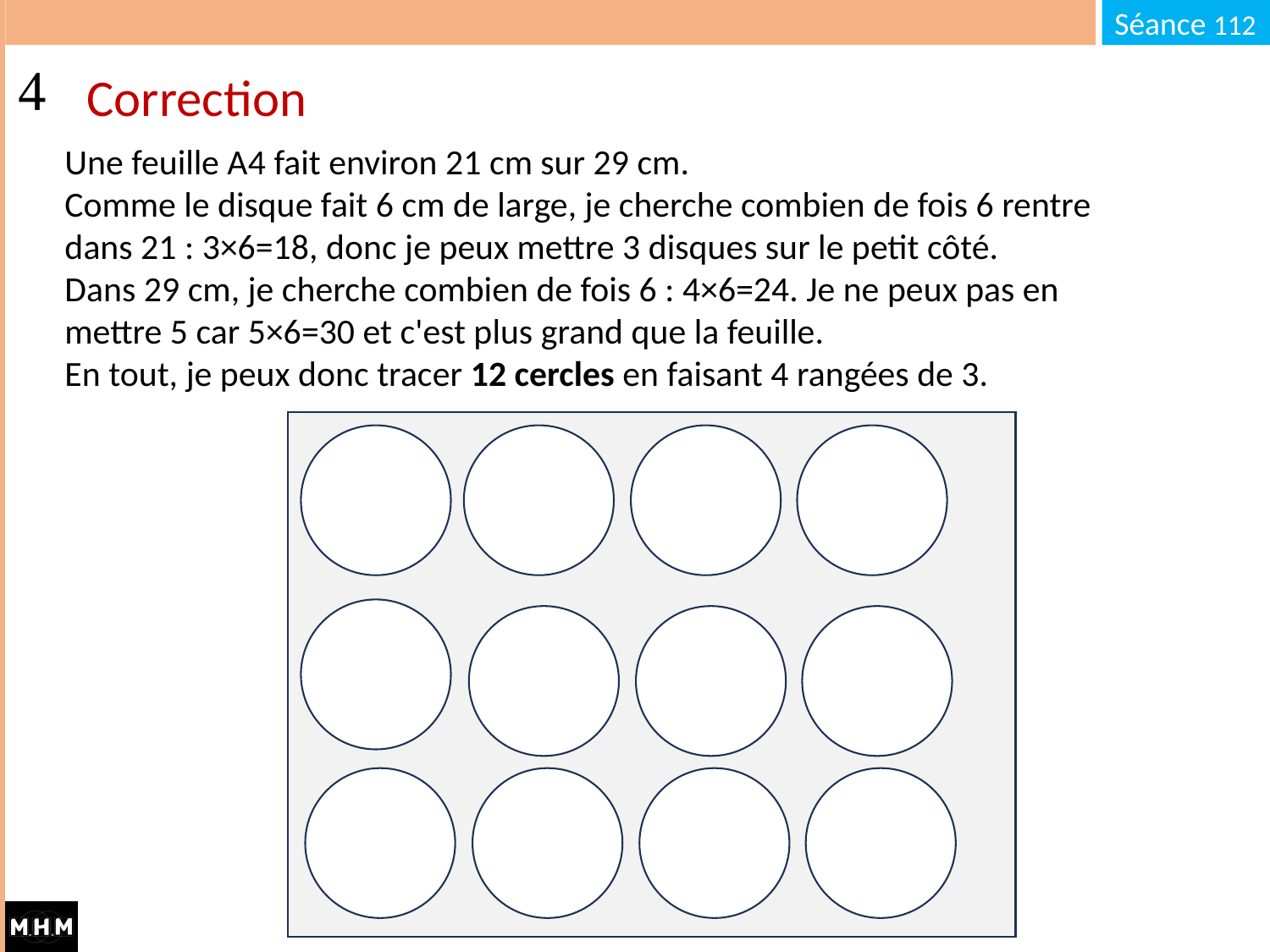

# Correction
Une feuille A4 fait environ 21 cm sur 29 cm.
Comme le disque fait 6 cm de large, je cherche combien de fois 6 rentre dans 21 : 3×6=18, donc je peux mettre 3 disques sur le petit côté.
Dans 29 cm, je cherche combien de fois 6 : 4×6=24. Je ne peux pas en mettre 5 car 5×6=30 et c'est plus grand que la feuille.
En tout, je peux donc tracer 12 cercles en faisant 4 rangées de 3.